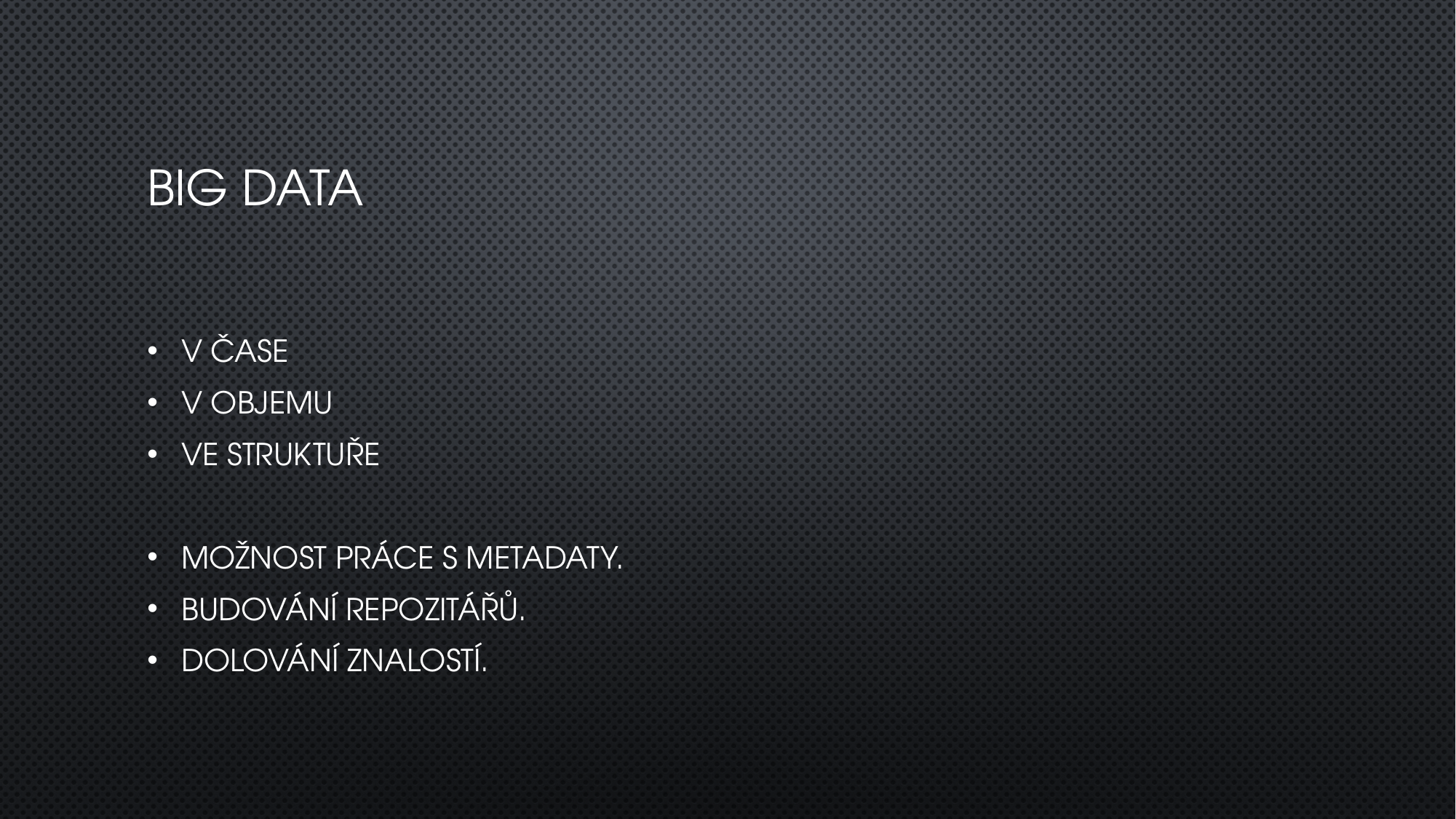

# Big data
V čase
V objemu
Ve struktuře

Možnost práce s metadaty.
Budování repozitářů.
Dolování znalostí.